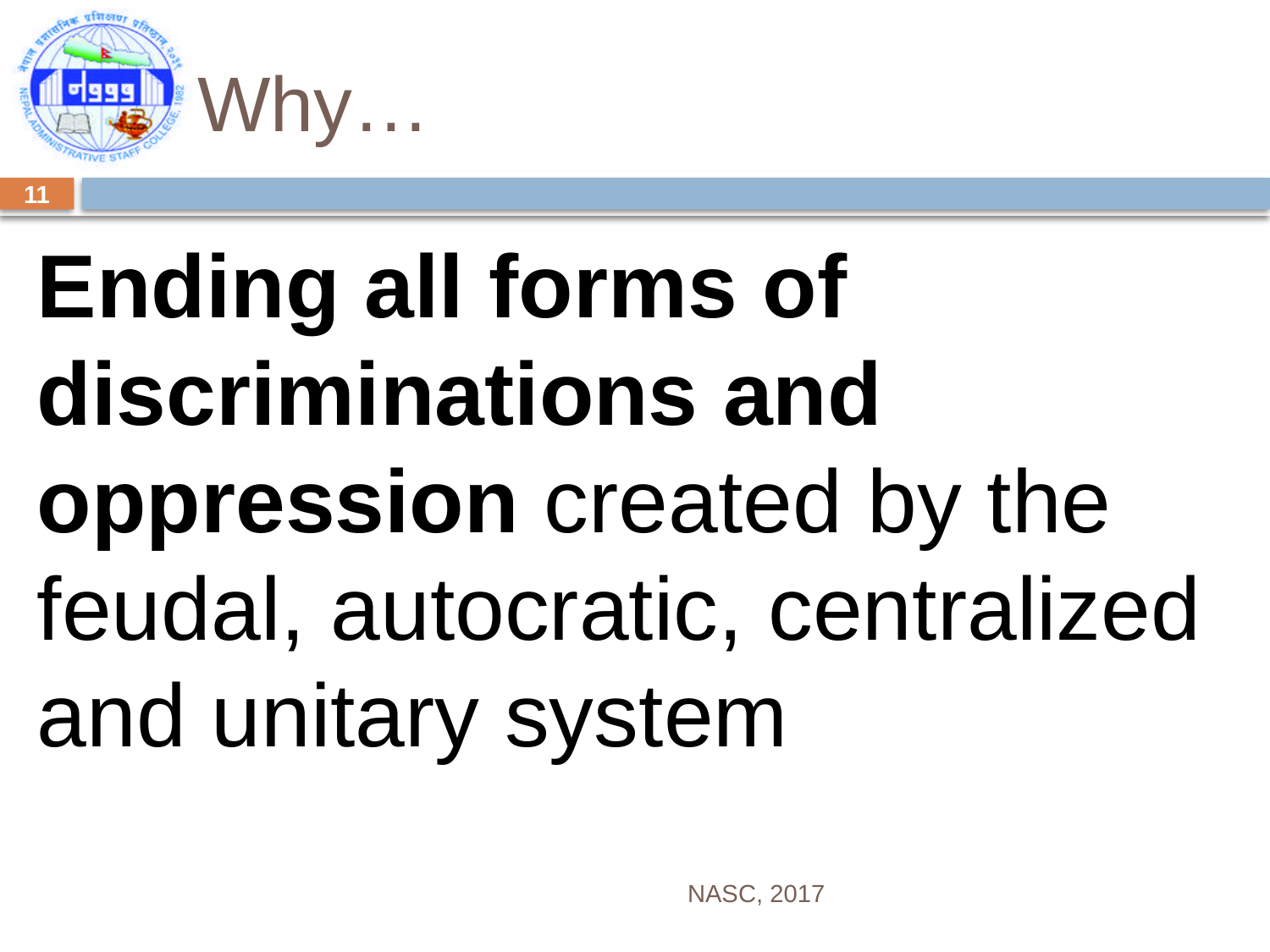

# Why…
11
Ending all forms of discriminations and oppression created by the feudal, autocratic, centralized and unitary system
NASC, 2017